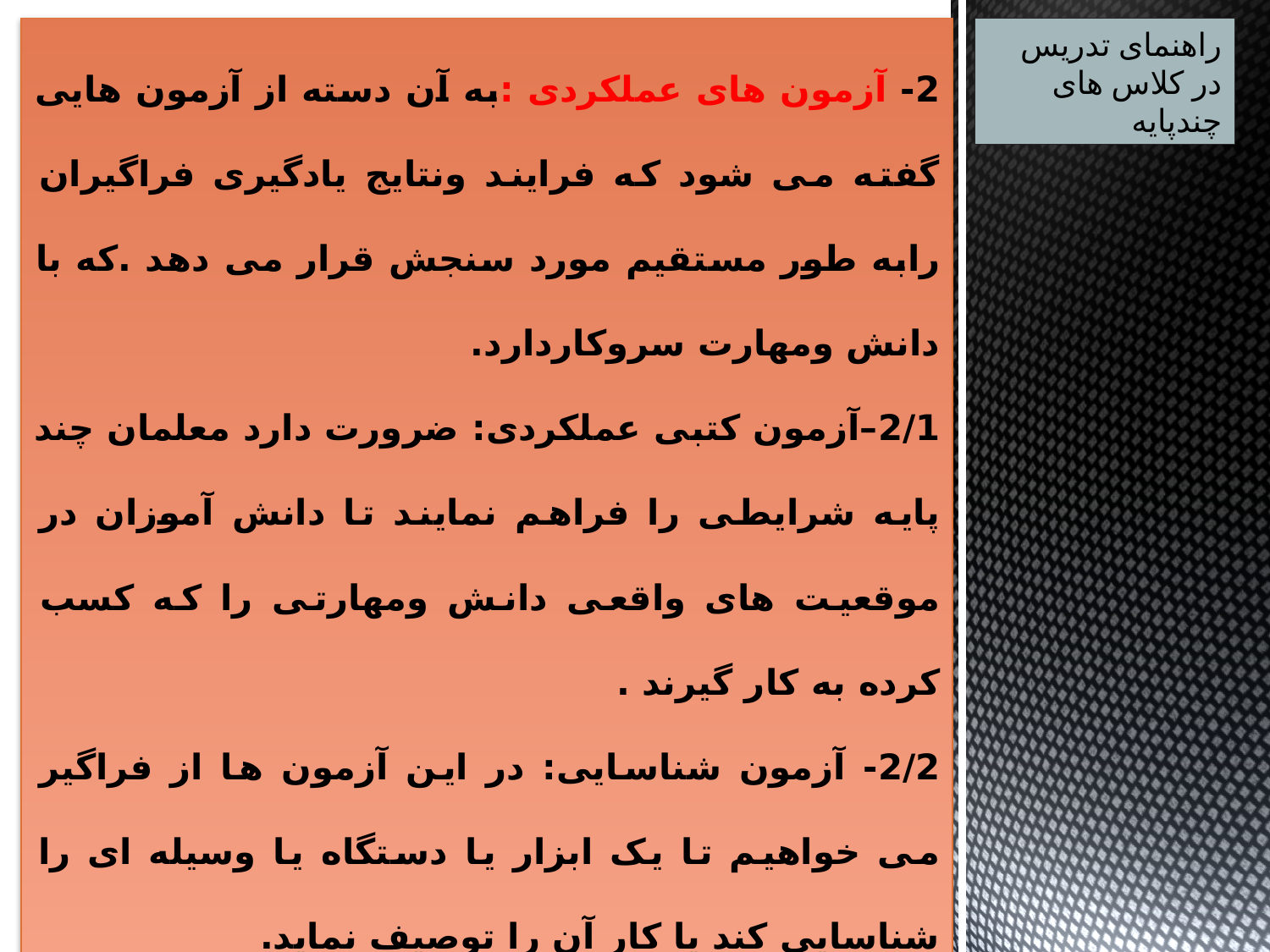

راهنمای تدریس در کلاس های چندپایه
2- آزمون های عملکردی :به آن دسته از آزمون هایی گفته می شود که فرایند ونتایج یادگیری فراگیران رابه طور مستقیم مورد سنجش قرار می دهد .که با دانش ومهارت سروکاردارد.
2/1–آزمون کتبی عملکردی: ضرورت دارد معلمان چند پایه شرایطی را فراهم نمایند تا دانش آموزان در موقعیت های واقعی دانش ومهارتی را که کسب کرده به کار گیرند .
2/2- آزمون شناسایی: در این آزمون ها از فراگیر می خواهیم تا یک ابزار یا دستگاه یا وسیله ای را شناسایی کند یا کار آن را توصیف نماید.
2/3- آزمون های عملکردی در موقعیت شبیه سازی مانند انجام حرکات شنا در بیرون آب (انجام حرکات در یک موقعیت مصنوعی که در موقعیت های واقعی ضروری هستند)